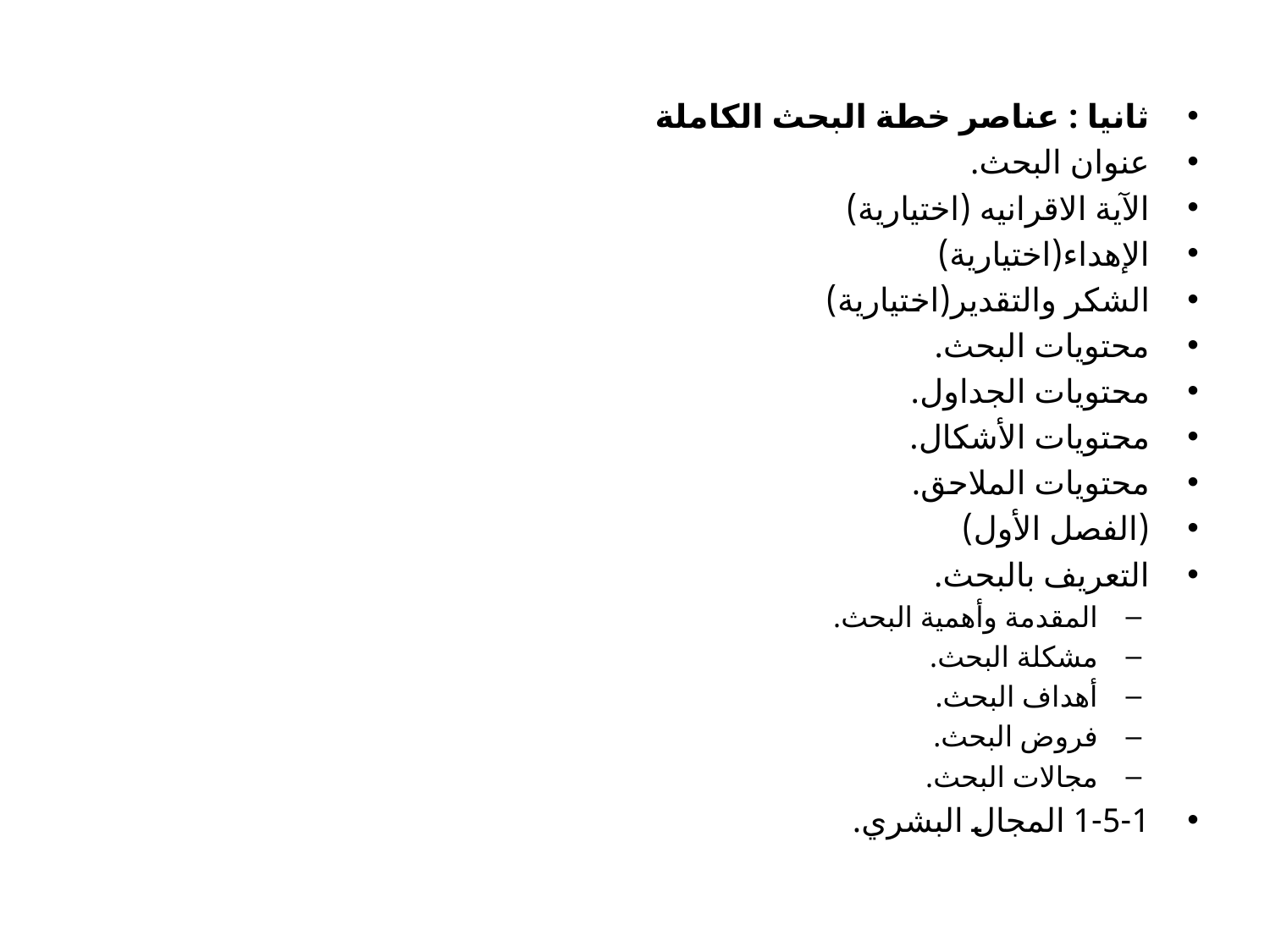

ثانيا : عناصر خطة البحث الكاملة
عنوان البحث.
الآية الاقرانيه (اختيارية)
الإهداء(اختيارية)
الشكر والتقدير(اختيارية)
محتويات البحث.
محتويات الجداول.
محتويات الأشكال.
محتويات الملاحق.
(الفصل الأول)
التعريف بالبحث.
المقدمة وأهمية البحث.
مشكلة البحث.
أهداف البحث.
فروض البحث.
مجالات البحث.
1-5-1 المجال البشري.